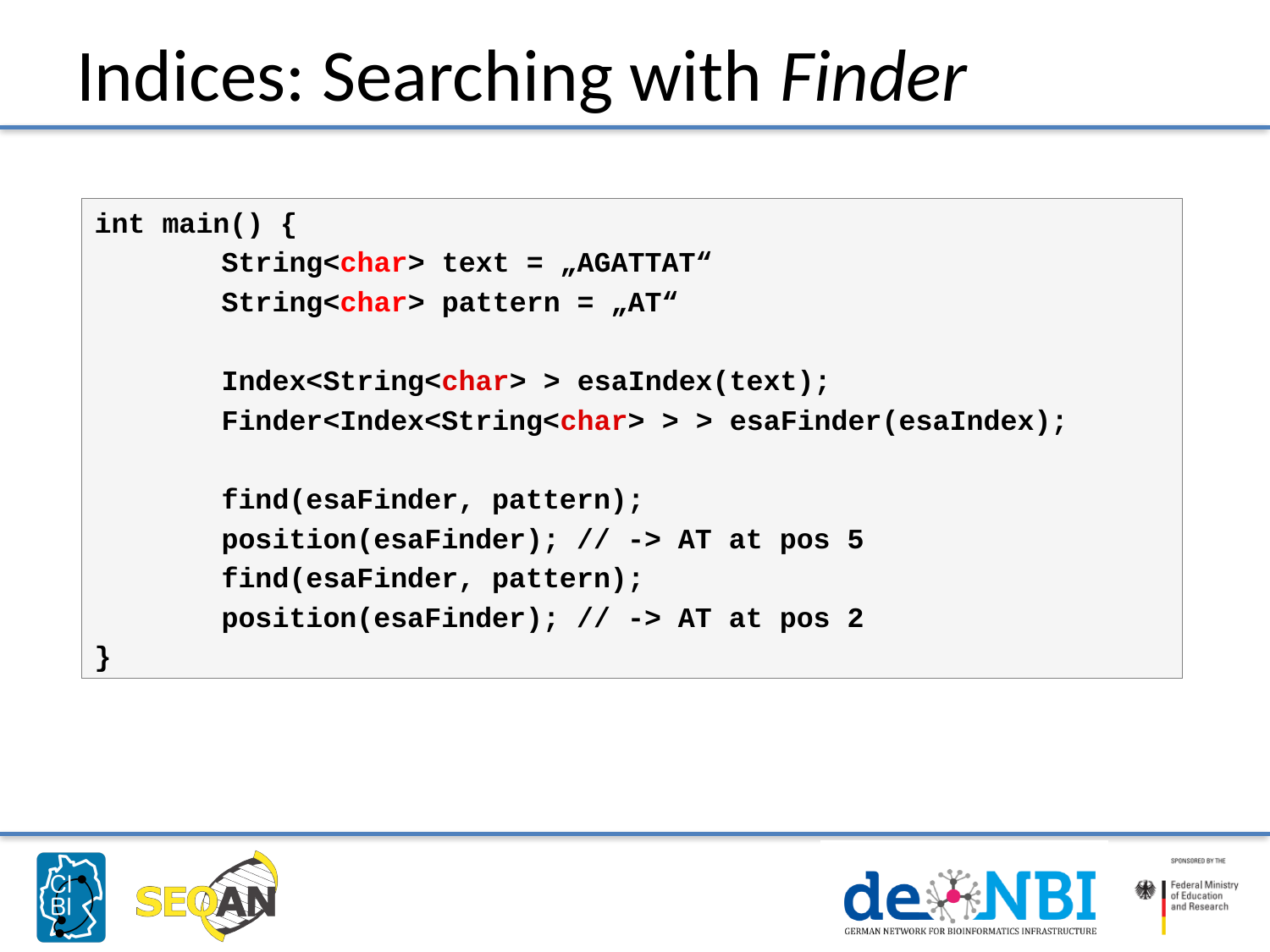

# Indices: Searching with Finder
int main() {
	String<char> text = „AGATTAT“
	String<char> pattern = „AT“

	Index<String<char> > esaIndex(text);
	Finder<Index<String<char> > > esaFinder(esaIndex);

	find(esaFinder, pattern);
	position(esaFinder); // -> AT at pos 5
	find(esaFinder, pattern);
	position(esaFinder); // -> AT at pos 2
}